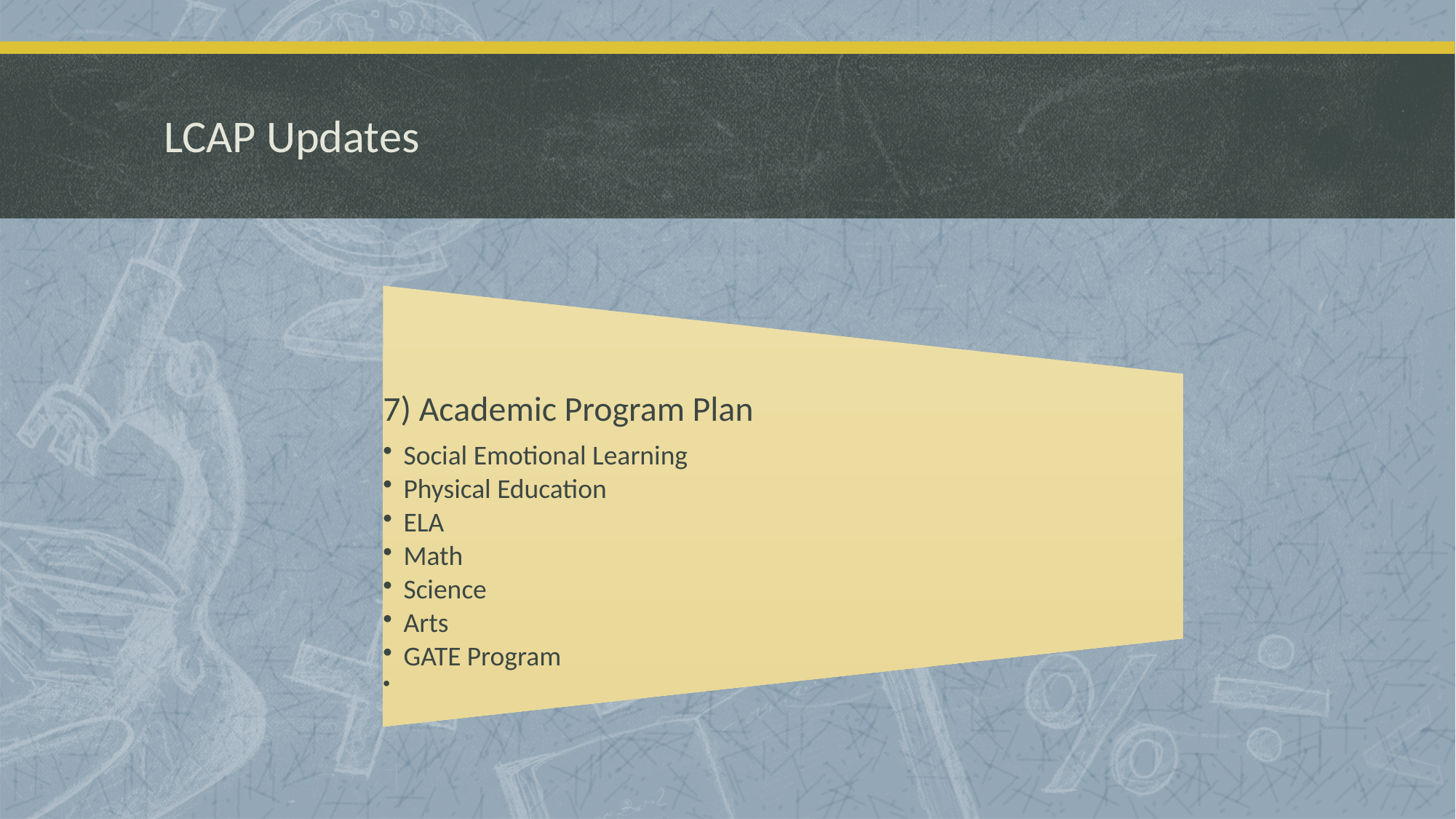

# LCAP Updates
7) Academic Program Plan
Social Emotional Learning
Physical Education
ELA
Math
Science
Arts
GATE Program